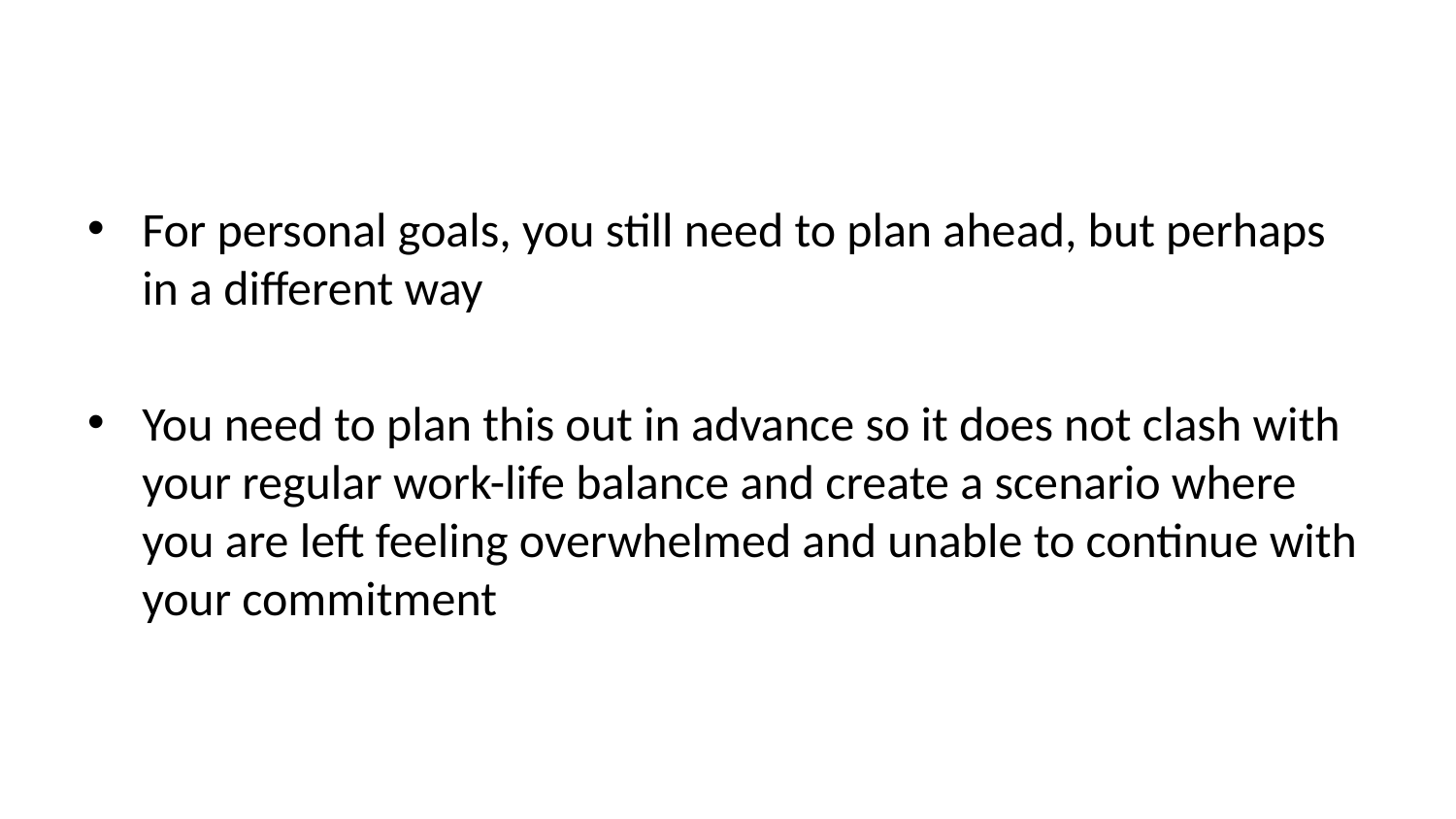

For personal goals, you still need to plan ahead, but perhaps in a different way

You need to plan this out in advance so it does not clash with your regular work-life balance and create a scenario where you are left feeling overwhelmed and unable to continue with your commitment